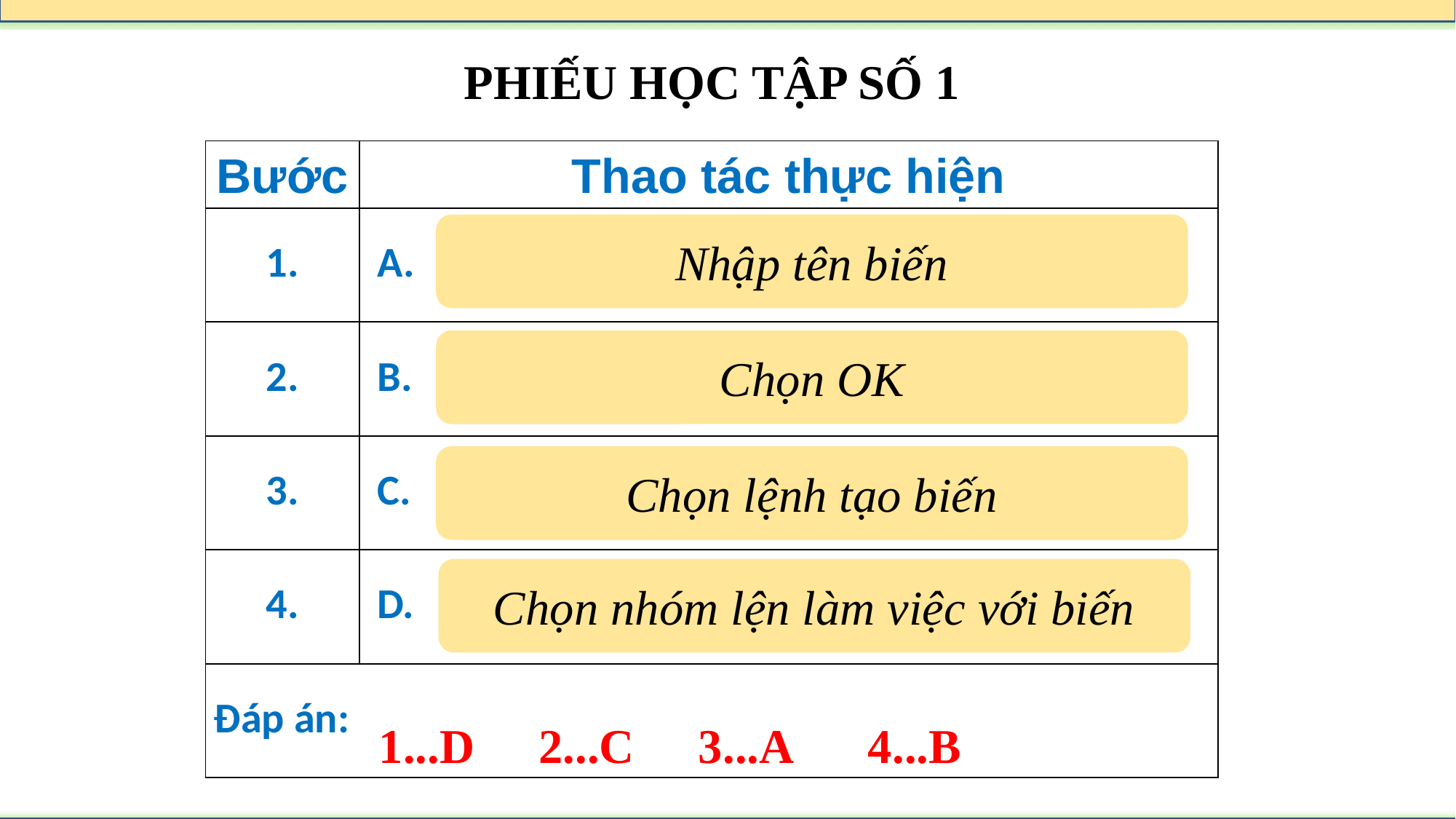

Phiếu học tập số 1
PHIẾU HỌC TẬP SỐ 1
| Bước | Thao tác thực hiện |
| --- | --- |
| 1. | A. |
| 2. | B. |
| 3. | C. |
| 4. | D. |
| Đáp án: |  |
Nhập tên biến
Chọn OK
Chọn lệnh tạo biến
Chọn nhóm lện làm việc với biến
1...D     2...C     3...A      4...B